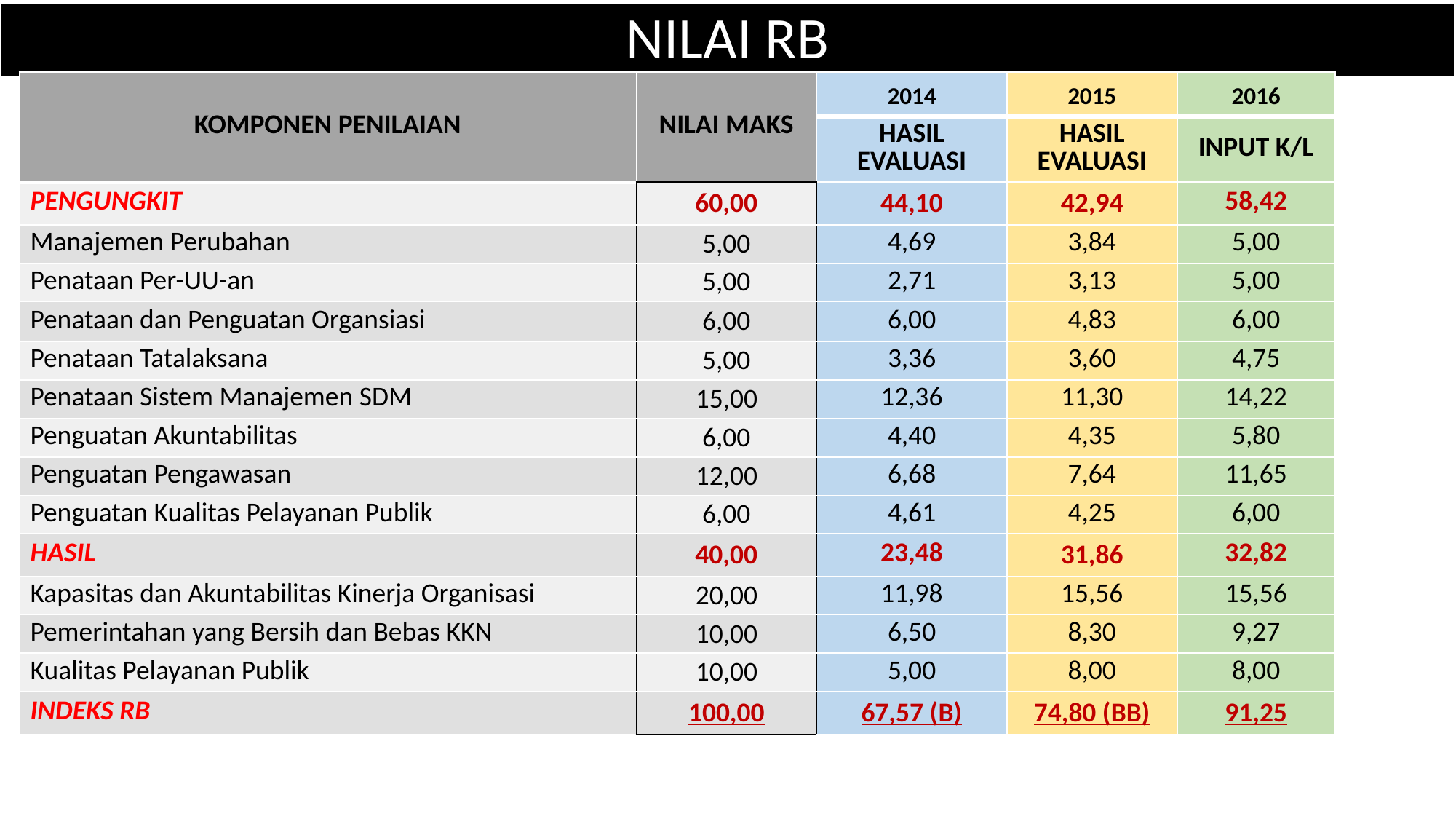

NILAI RB
| KOMPONEN PENILAIAN | NILAI MAKS | 2014 | 2015 | 2016 |
| --- | --- | --- | --- | --- |
|  |  | HASIL EVALUASI | HASIL EVALUASI | INPUT K/L |
| PENGUNGKIT | 60,00 | 44,10 | 42,94 | 58,42 |
| Manajemen Perubahan | 5,00 | 4,69 | 3,84 | 5,00 |
| Penataan Per-UU-an | 5,00 | 2,71 | 3,13 | 5,00 |
| Penataan dan Penguatan Organsiasi | 6,00 | 6,00 | 4,83 | 6,00 |
| Penataan Tatalaksana | 5,00 | 3,36 | 3,60 | 4,75 |
| Penataan Sistem Manajemen SDM | 15,00 | 12,36 | 11,30 | 14,22 |
| Penguatan Akuntabilitas | 6,00 | 4,40 | 4,35 | 5,80 |
| Penguatan Pengawasan | 12,00 | 6,68 | 7,64 | 11,65 |
| Penguatan Kualitas Pelayanan Publik | 6,00 | 4,61 | 4,25 | 6,00 |
| HASIL | 40,00 | 23,48 | 31,86 | 32,82 |
| Kapasitas dan Akuntabilitas Kinerja Organisasi | 20,00 | 11,98 | 15,56 | 15,56 |
| Pemerintahan yang Bersih dan Bebas KKN | 10,00 | 6,50 | 8,30 | 9,27 |
| Kualitas Pelayanan Publik | 10,00 | 5,00 | 8,00 | 8,00 |
| INDEKS RB | 100,00 | 67,57 (B) | 74,80 (BB) | 91,25 |
11